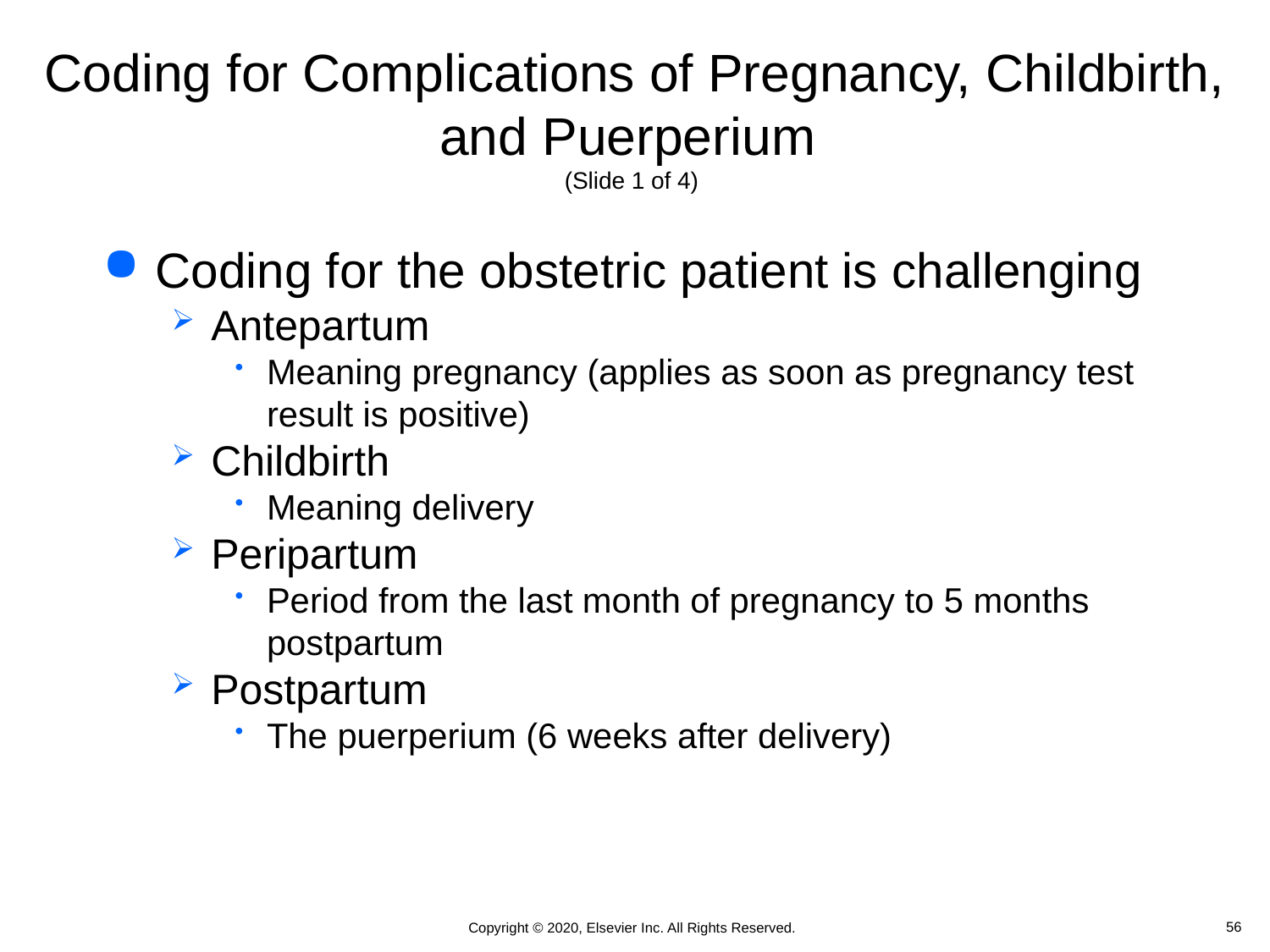

# Coding for Complications of Pregnancy, Childbirth, and Puerperium (Slide 1 of 4)
Coding for the obstetric patient is challenging
Antepartum
Meaning pregnancy (applies as soon as pregnancy test result is positive)
Childbirth
Meaning delivery
Peripartum
Period from the last month of pregnancy to 5 months postpartum
Postpartum
The puerperium (6 weeks after delivery)

 56